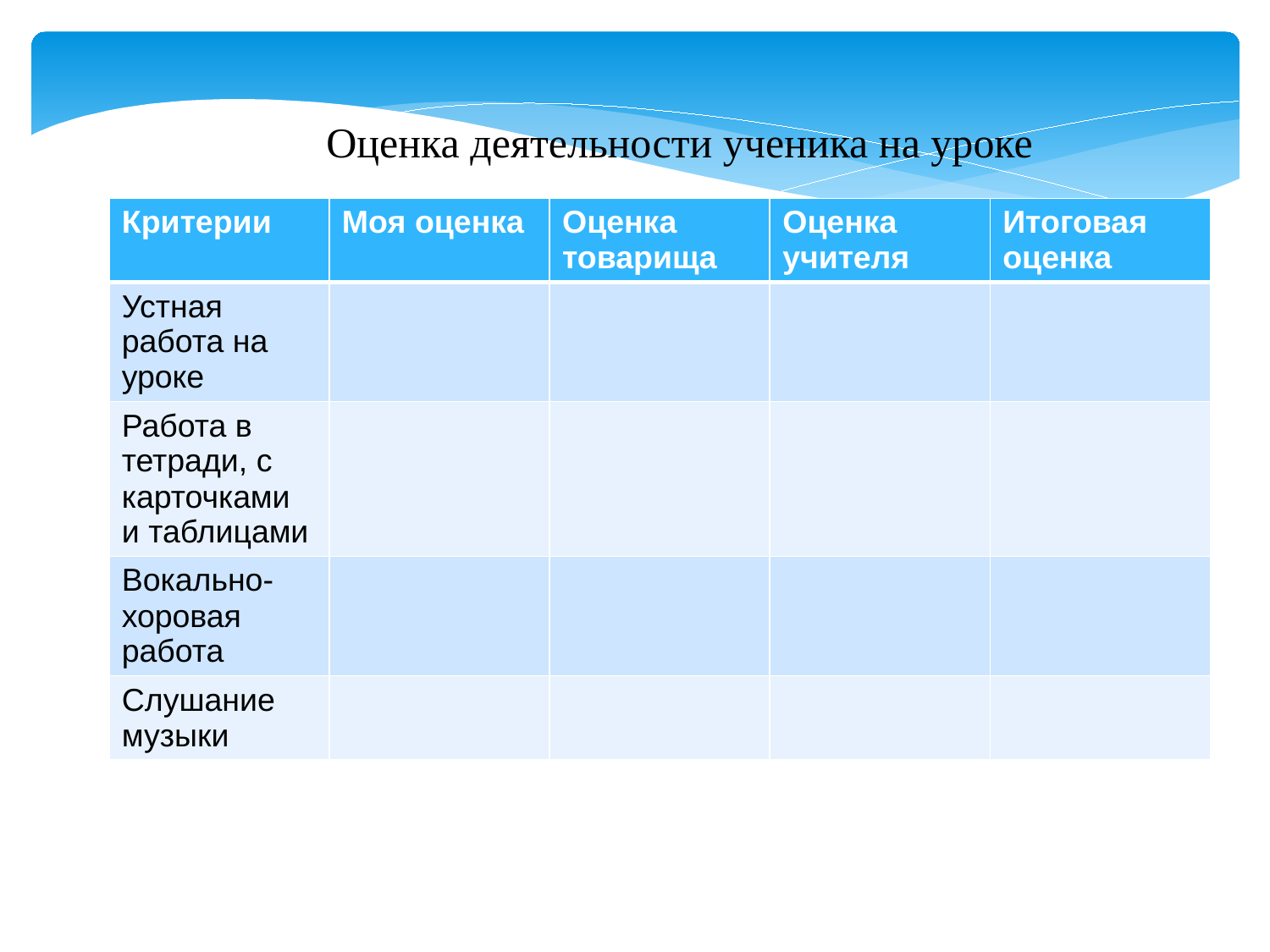

Оценка деятельности ученика на уроке
| Критерии | Моя оценка | Оценка товарища | Оценка учителя | Итоговая оценка |
| --- | --- | --- | --- | --- |
| Устная работа на уроке |  |  |  |  |
| Работа в тетради, с карточками и таблицами |  |  |  |  |
| Вокально-хоровая работа |  |  |  |  |
| Слушание музыки |  |  |  |  |